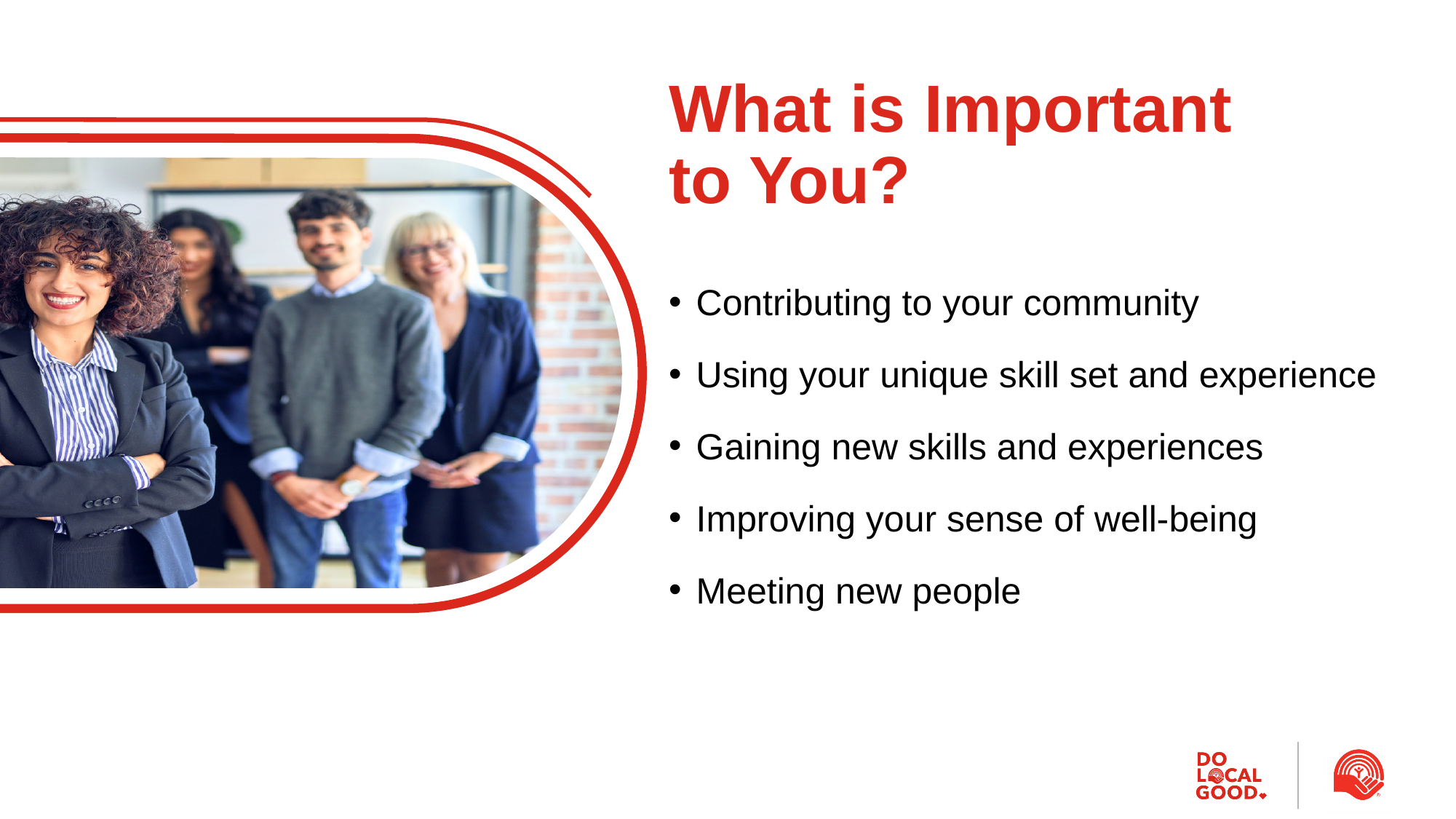

# What is Important to You?
Contributing to your community
Using your unique skill set and experience
Gaining new skills and experiences
Improving your sense of well-being
Meeting new people